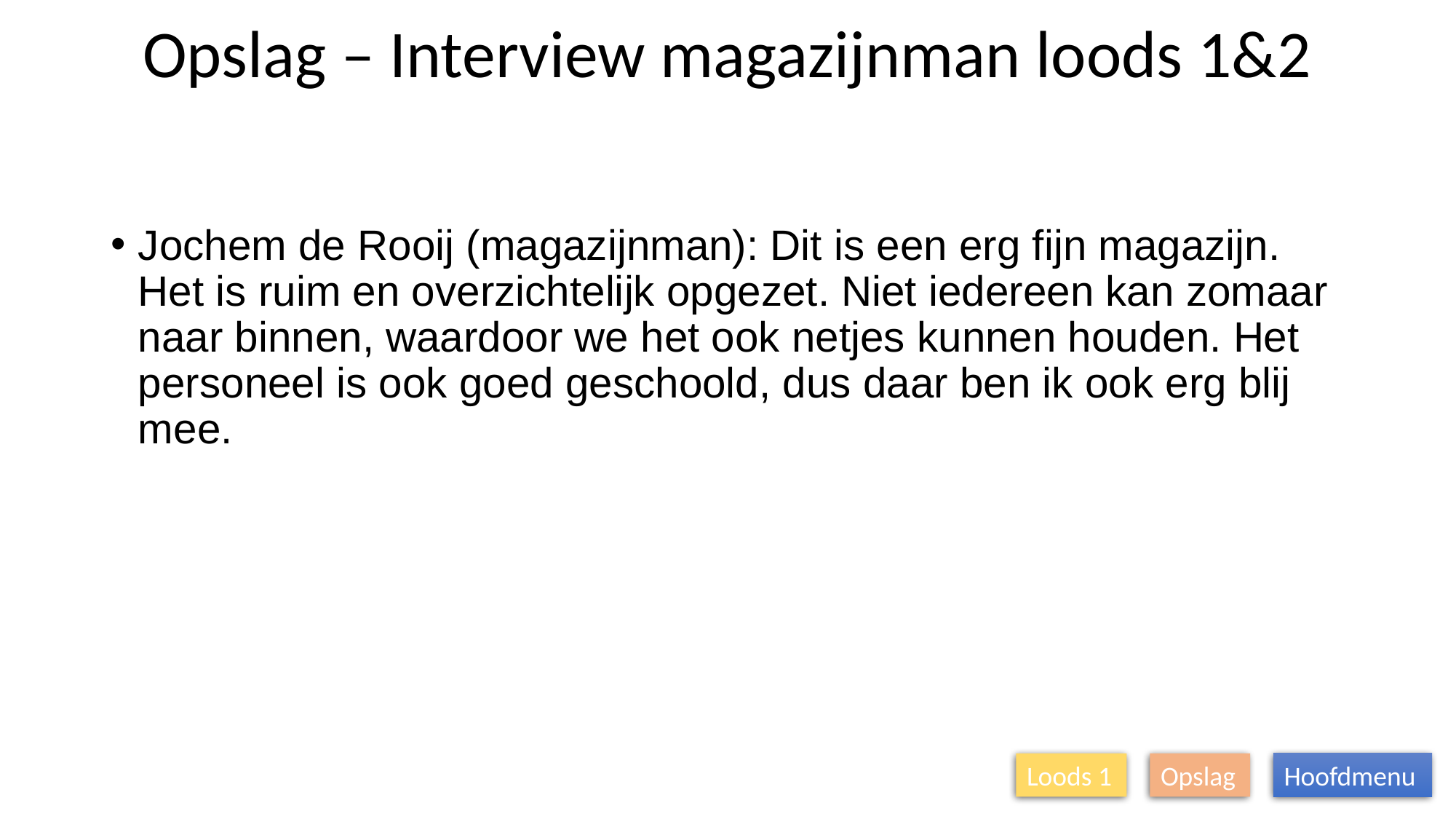

# Opslag – Interview magazijnman loods 1&2
Jochem de Rooij (magazijnman): Dit is een erg fijn magazijn. Het is ruim en overzichtelijk opgezet. Niet iedereen kan zomaar naar binnen, waardoor we het ook netjes kunnen houden. Het personeel is ook goed geschoold, dus daar ben ik ook erg blij mee.
Loods 1
Opslag
Hoofdmenu